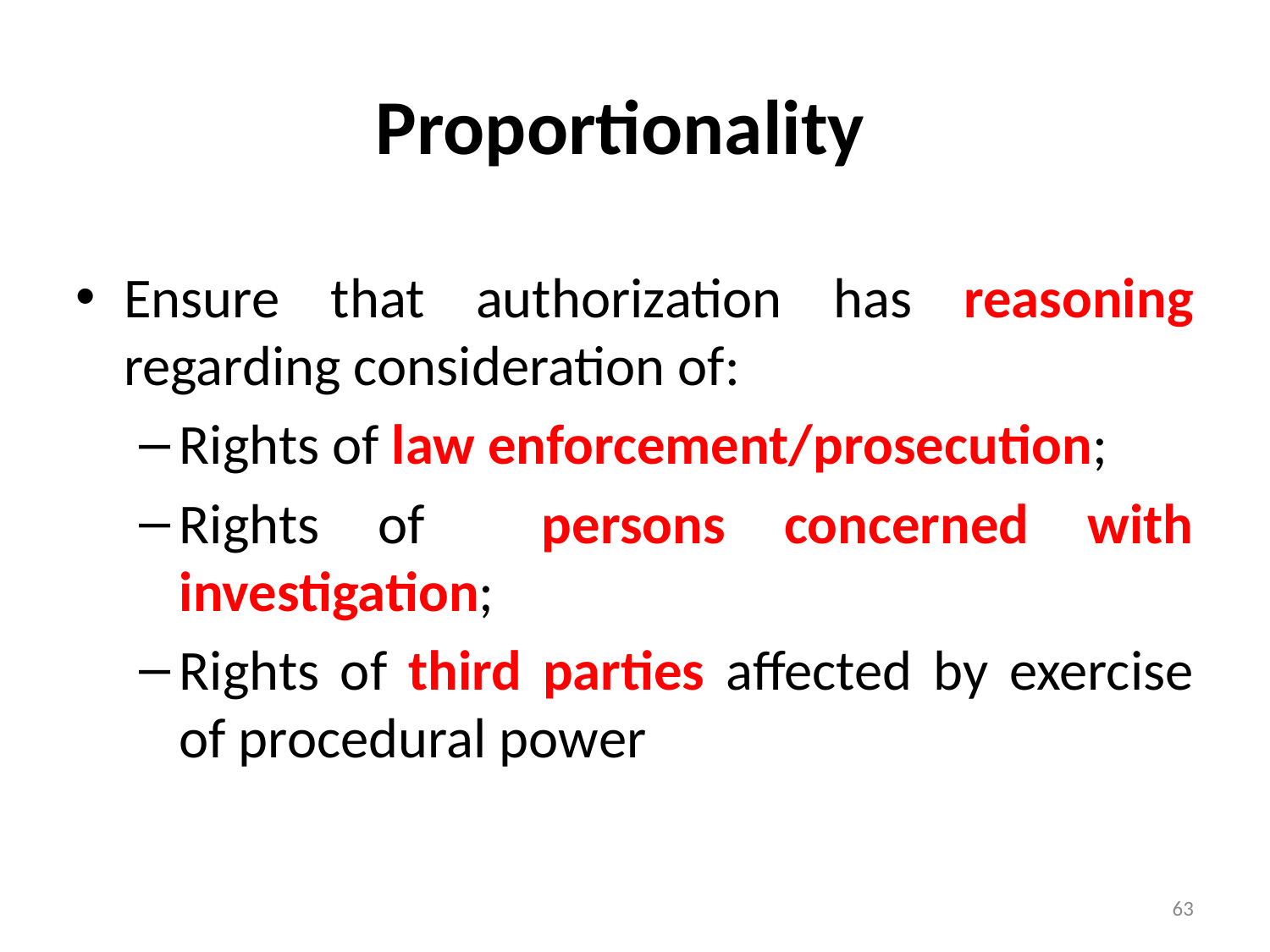

# Proportionality

Ensure that authorization has reasoning regarding consideration of:
Rights of law enforcement/prosecution;
Rights of  persons concerned with investigation;
Rights of third parties affected by exercise of procedural power
63